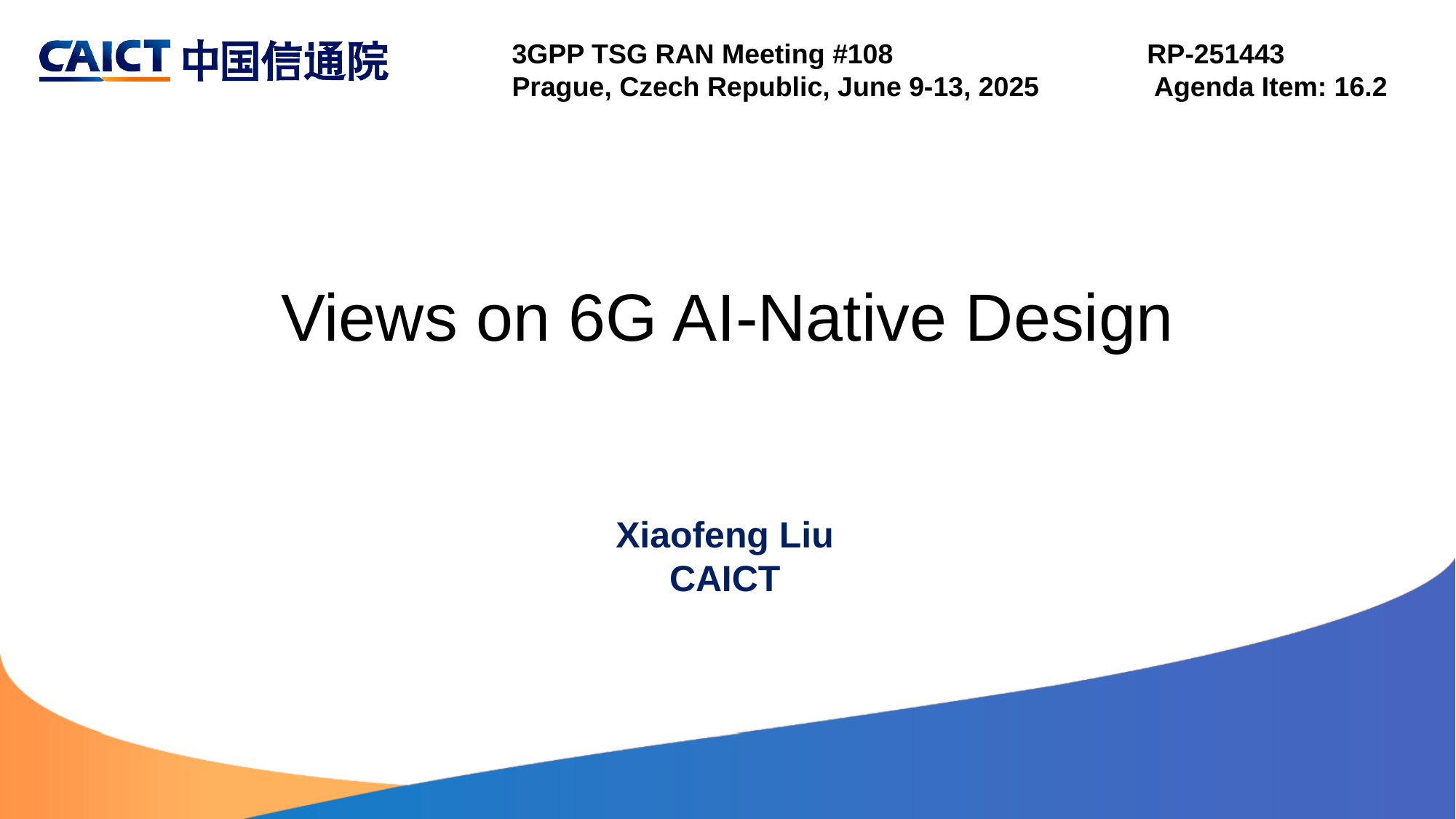

3GPP TSG RAN Meeting #108	                          RP-251443
Prague, Czech Republic, June 9-13, 2025               Agenda Item: 16.2
Views on 6G AI-Native Design
Xiaofeng Liu
CAICT